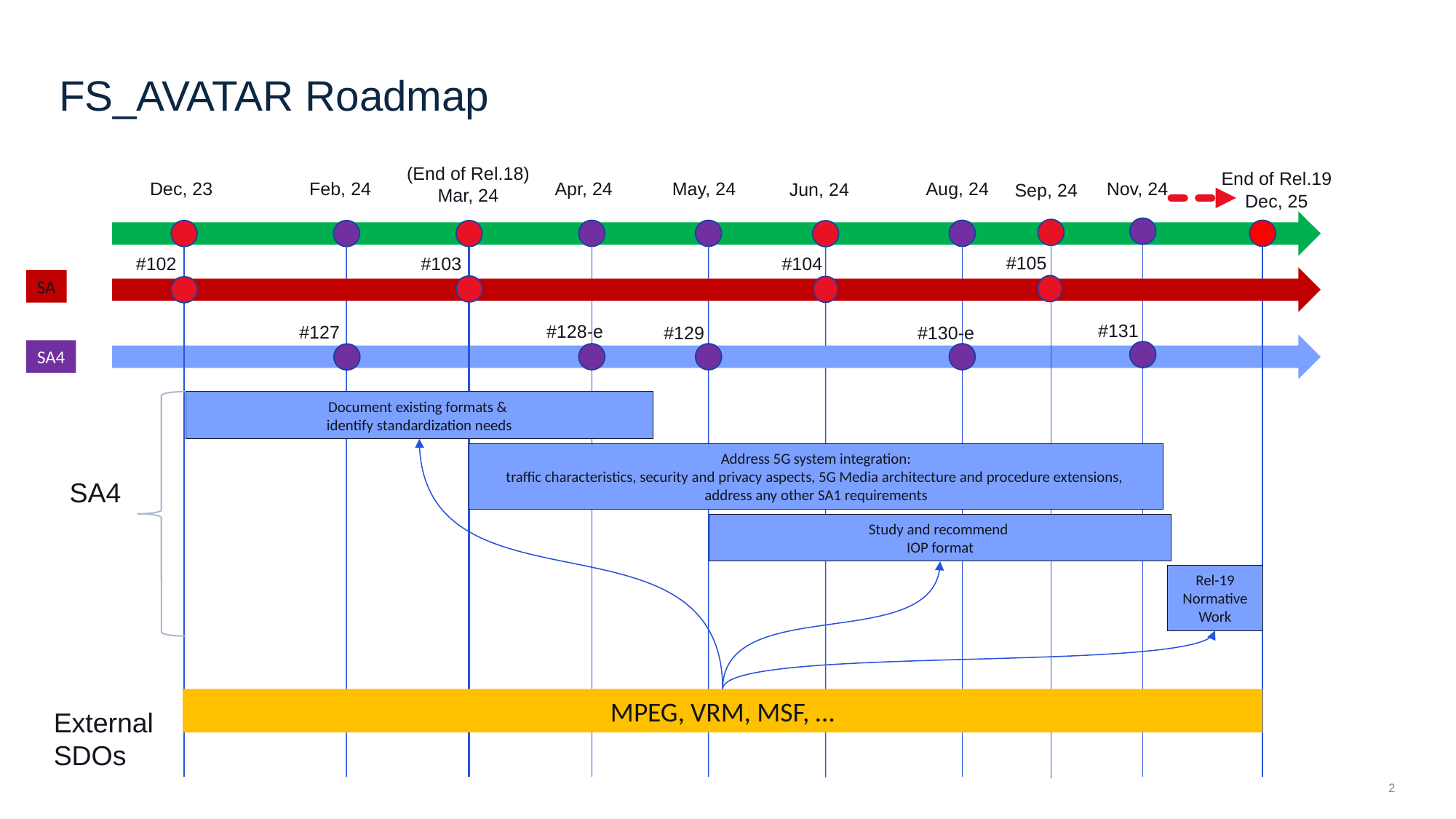

# FS_AVATAR Roadmap
(End of Rel.18)
Mar, 24
End of Rel.19
Dec, 25
Nov, 24
Dec, 23
Feb, 24
May, 24
Aug, 24
Apr, 24
Jun, 24
Sep, 24

#105
#103
#104
#102

SA

#131
#128-e
#127
#129
#130-e

SA4

Document existing formats &
identify standardization needs
Address 5G system integration:
traffic characteristics, security and privacy aspects, 5G Media architecture and procedure extensions,
address any other SA1 requirements
SA4
Study and recommend
IOP format
Rel-19 Normative Work
MPEG, VRM, MSF, …
External SDOs